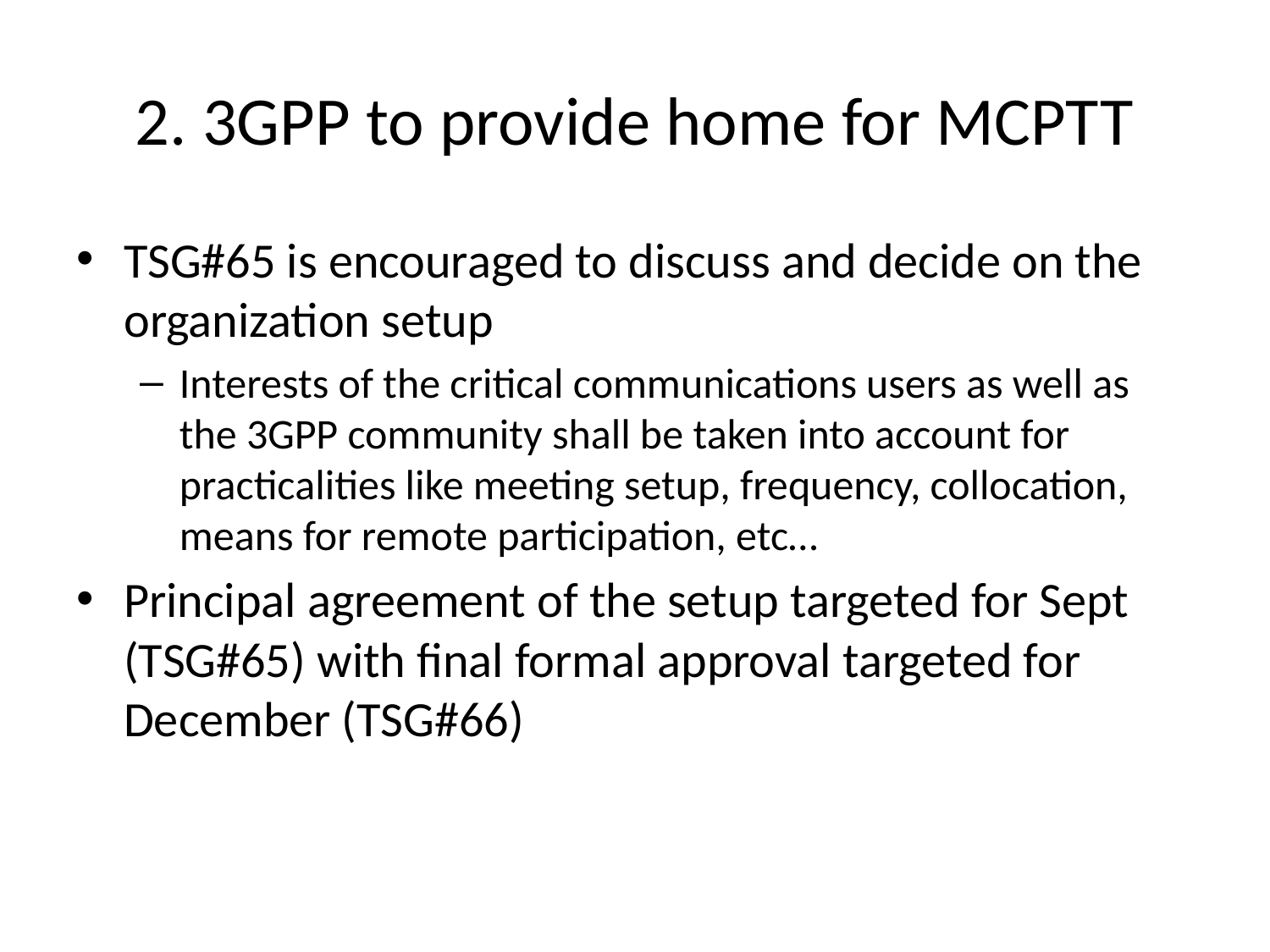

# 2. 3GPP to provide home for MCPTT
TSG#65 is encouraged to discuss and decide on the organization setup
Interests of the critical communications users as well as the 3GPP community shall be taken into account for practicalities like meeting setup, frequency, collocation, means for remote participation, etc…
Principal agreement of the setup targeted for Sept (TSG#65) with final formal approval targeted for December (TSG#66)